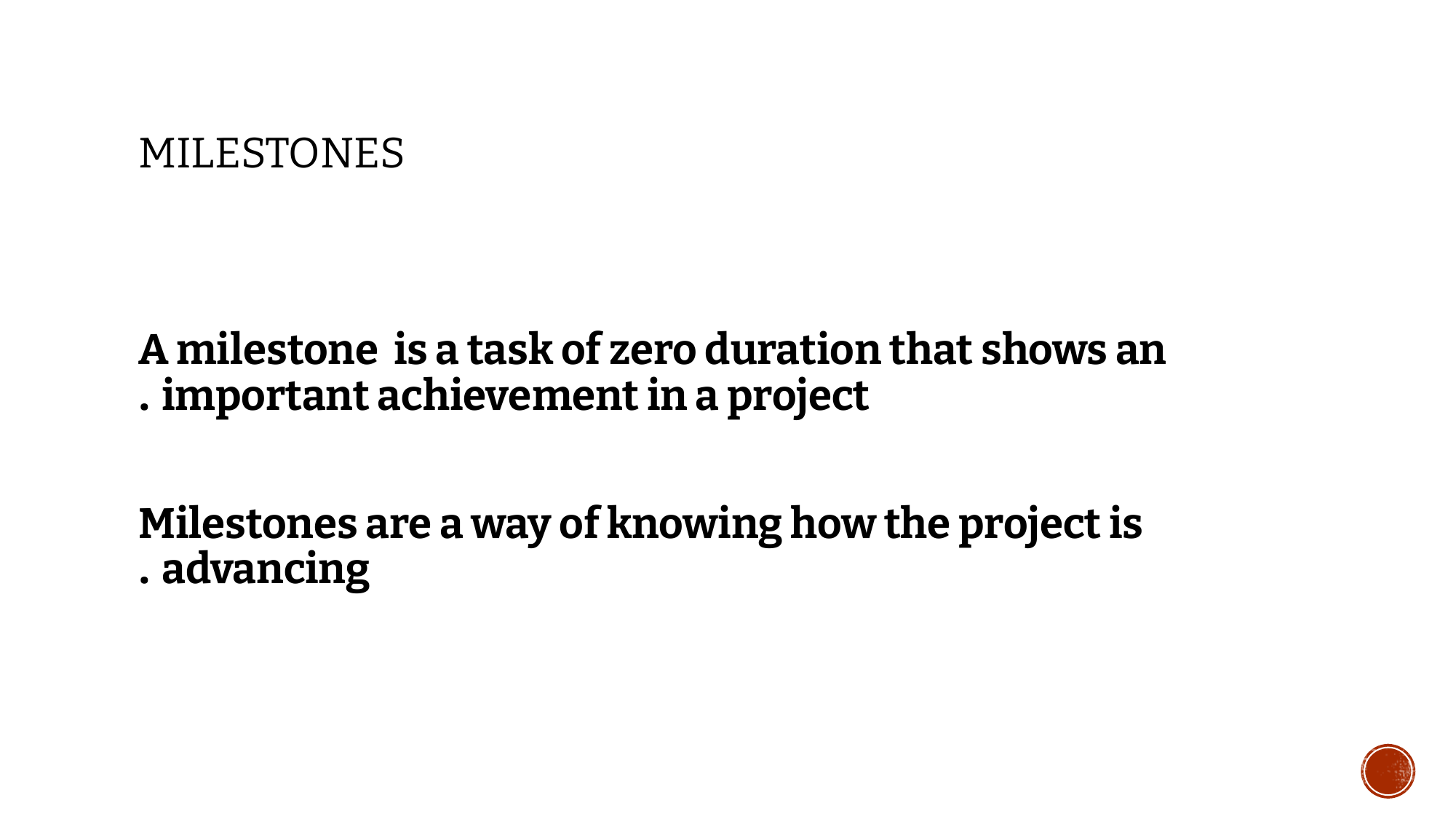

# milestones

A milestone  is a task of zero duration that shows an important achievement in a project .

 Milestones are a way of knowing how the project is advancing .